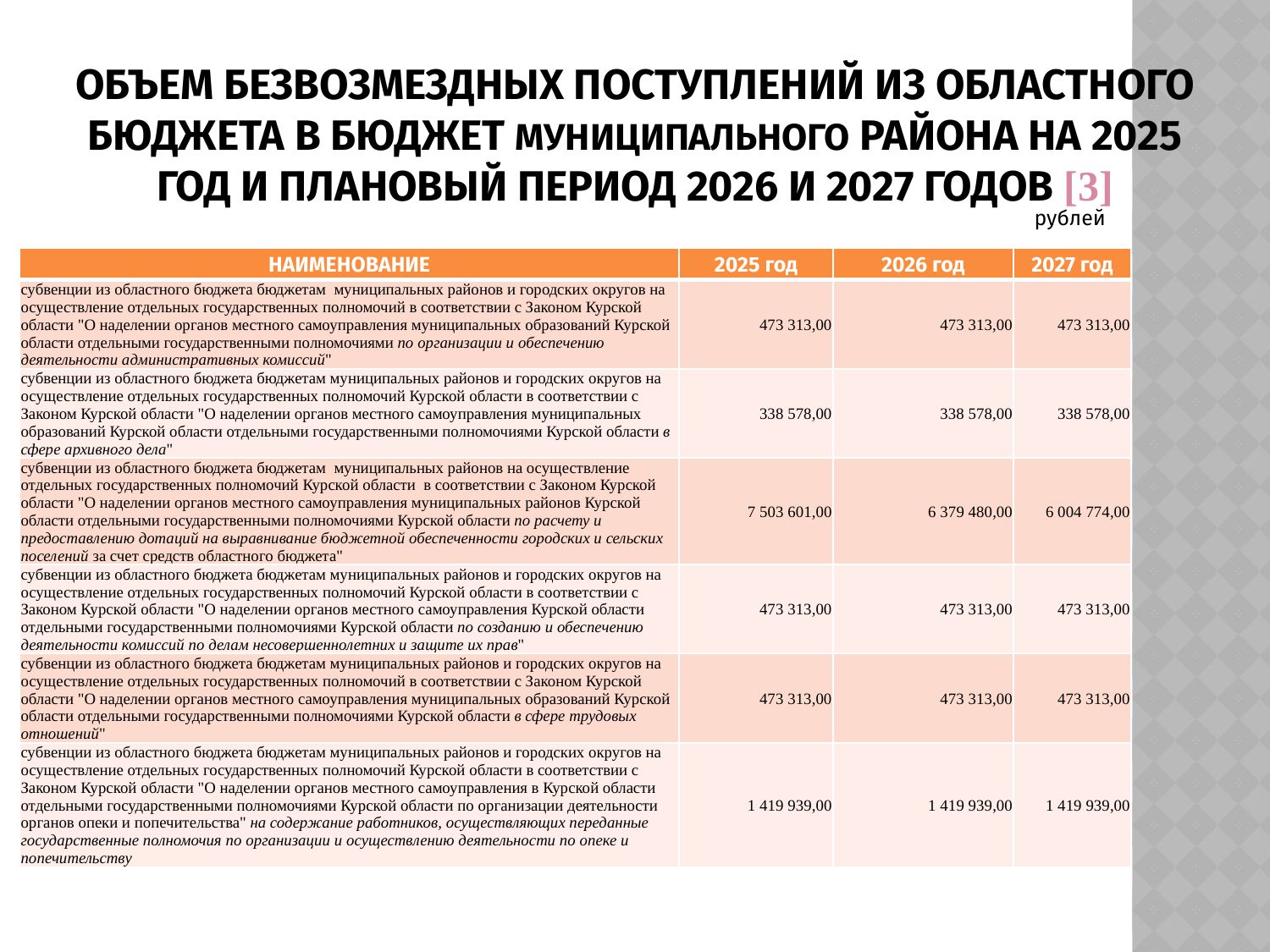

# ОБЪЕМ БЕЗВОЗМЕЗДНЫХ ПОСТУПЛЕНИЙ ИЗ ОБЛАСТНОГО БЮДЖЕТА В БЮДЖЕТ МУНИЦИПАЛЬНОГО РАЙОНА НА 2025 ГОД И ПЛАНОВЫЙ ПЕРИОД 2026 И 2027 ГОДОВ [3]
рублей
| НАИМЕНОВАНИЕ | 2025 год | 2026 год | 2027 год |
| --- | --- | --- | --- |
| субвенции из областного бюджета бюджетам муниципальных районов и городских округов на осуществление отдельных государственных полномочий в соответствии с Законом Курской области "О наделении органов местного самоуправления муниципальных образований Курской области отдельными государственными полномочиями по организации и обеспечению деятельности административных комиссий" | 473 313,00 | 473 313,00 | 473 313,00 |
| субвенции из областного бюджета бюджетам муниципальных районов и городских округов на осуществление отдельных государственных полномочий Курской области в соответствии с Законом Курской области "О наделении органов местного самоуправления муниципальных образований Курской области отдельными государственными полномочиями Курской области в сфере архивного дела" | 338 578,00 | 338 578,00 | 338 578,00 |
| субвенции из областного бюджета бюджетам муниципальных районов на осуществление отдельных государственных полномочий Курской области в соответствии с Законом Курской области "О наделении органов местного самоуправления муниципальных районов Курской области отдельными государственными полномочиями Курской области по расчету и предоставлению дотаций на выравнивание бюджетной обеспеченности городских и сельских поселений за счет средств областного бюджета" | 7 503 601,00 | 6 379 480,00 | 6 004 774,00 |
| субвенции из областного бюджета бюджетам муниципальных районов и городских округов на осуществление отдельных государственных полномочий Курской области в соответствии с Законом Курской области "О наделении органов местного самоуправления Курской области отдельными государственными полномочиями Курской области по созданию и обеспечению деятельности комиссий по делам несовершеннолетних и защите их прав" | 473 313,00 | 473 313,00 | 473 313,00 |
| субвенции из областного бюджета бюджетам муниципальных районов и городских округов на осуществление отдельных государственных полномочий в соответствии с Законом Курской области "О наделении органов местного самоуправления муниципальных образований Курской области отдельными государственными полномочиями Курской области в сфере трудовых отношений" | 473 313,00 | 473 313,00 | 473 313,00 |
| субвенции из областного бюджета бюджетам муниципальных районов и городских округов на осуществление отдельных государственных полномочий Курской области в соответствии с Законом Курской области "О наделении органов местного самоуправления в Курской области отдельными государственными полномочиями Курской области по организации деятельности органов опеки и попечительства" на содержание работников, осуществляющих переданные государственные полномочия по организации и осуществлению деятельности по опеке и попечительству | 1 419 939,00 | 1 419 939,00 | 1 419 939,00 |